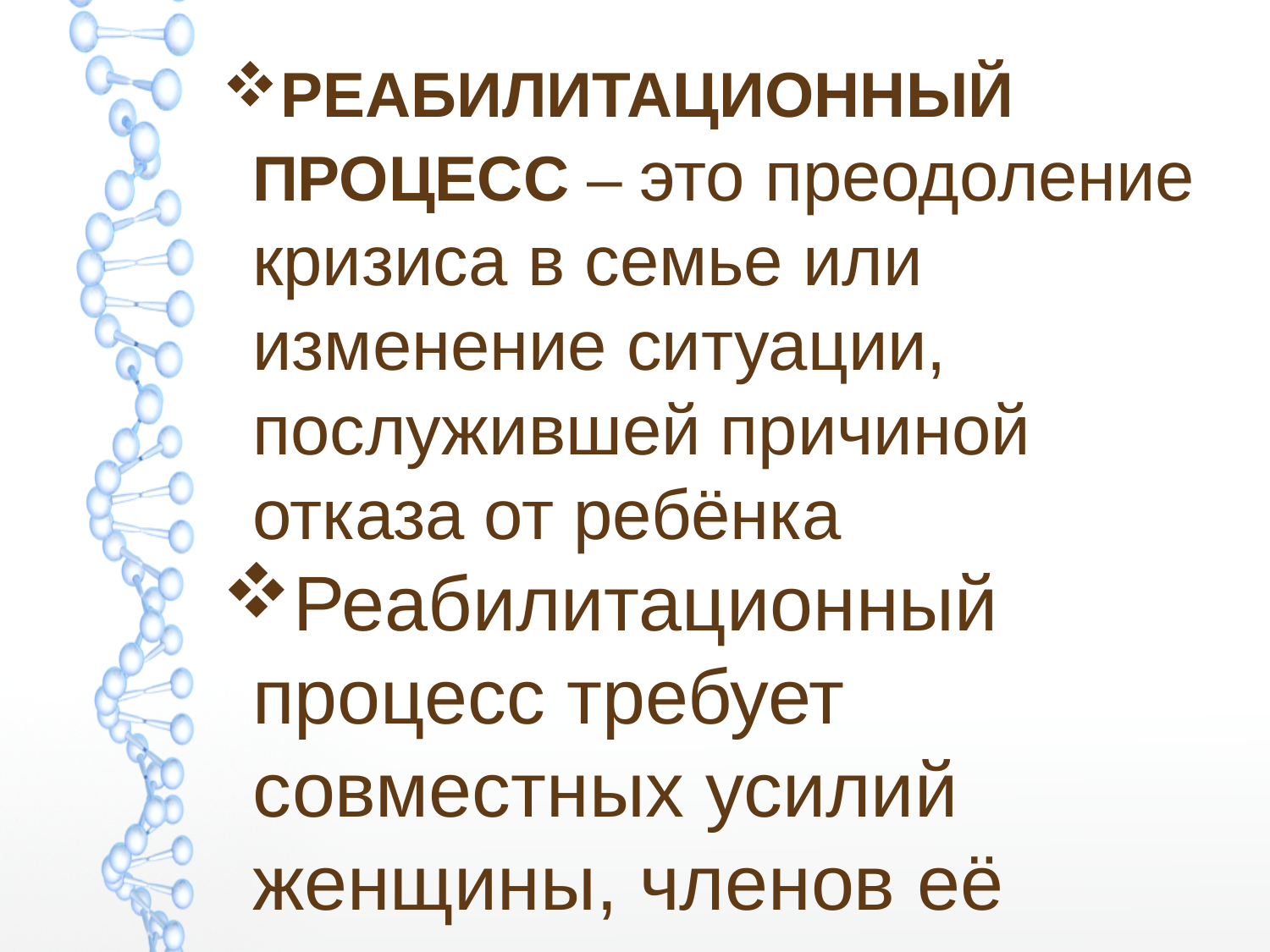

РЕАБИЛИТАЦИОННЫЙ ПРОЦЕСС – это преодоление кризиса в семье или изменение ситуации, послужившей причиной отказа от ребёнка
Реабилитационный процесс требует совместных усилий женщины, членов её семьи и специалиста